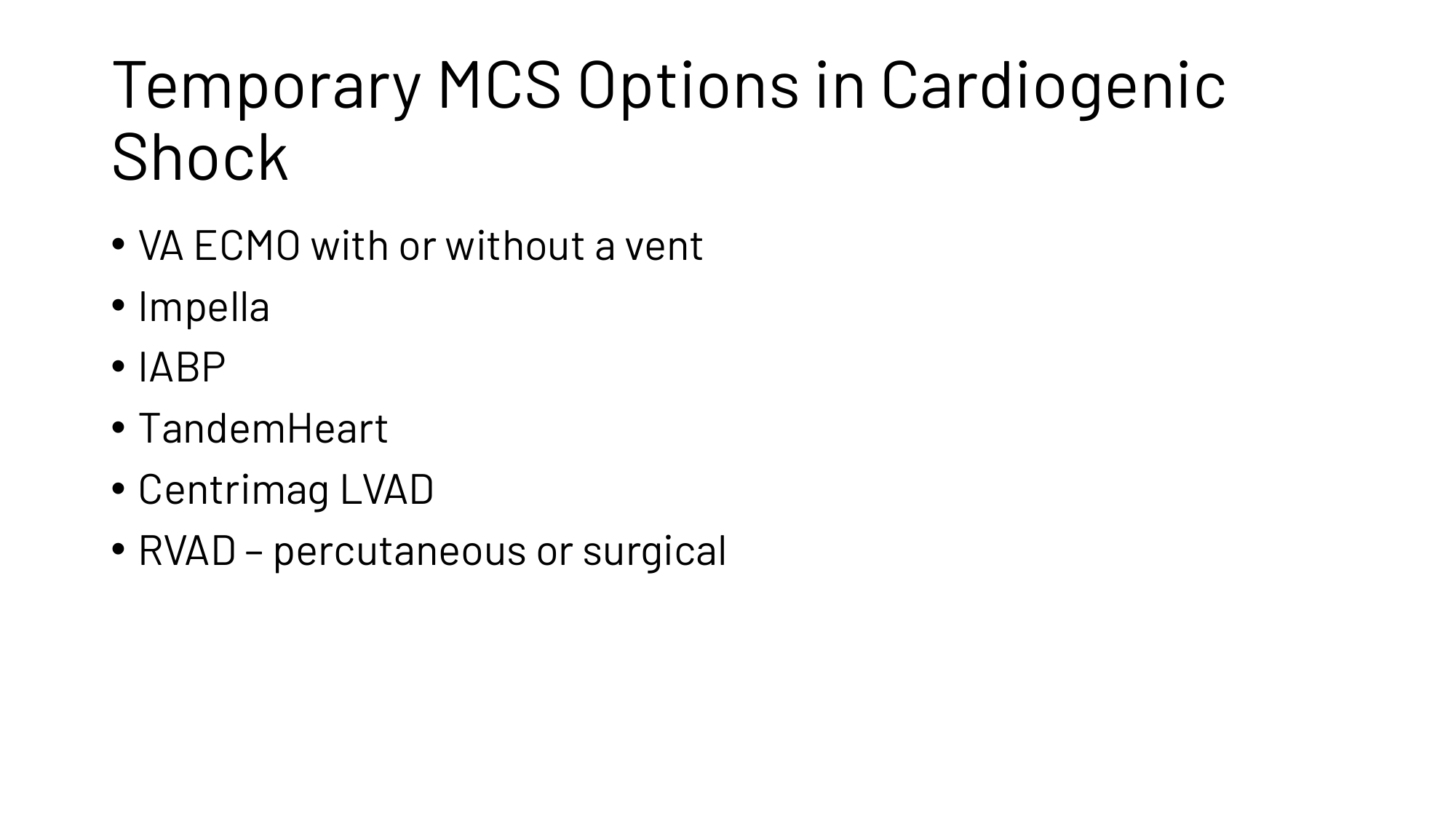

# Temporary MCS Options in Cardiogenic Shock
VA ECMO with or without a vent
Impella
IABP
TandemHeart
Centrimag LVAD
RVAD – percutaneous or surgical